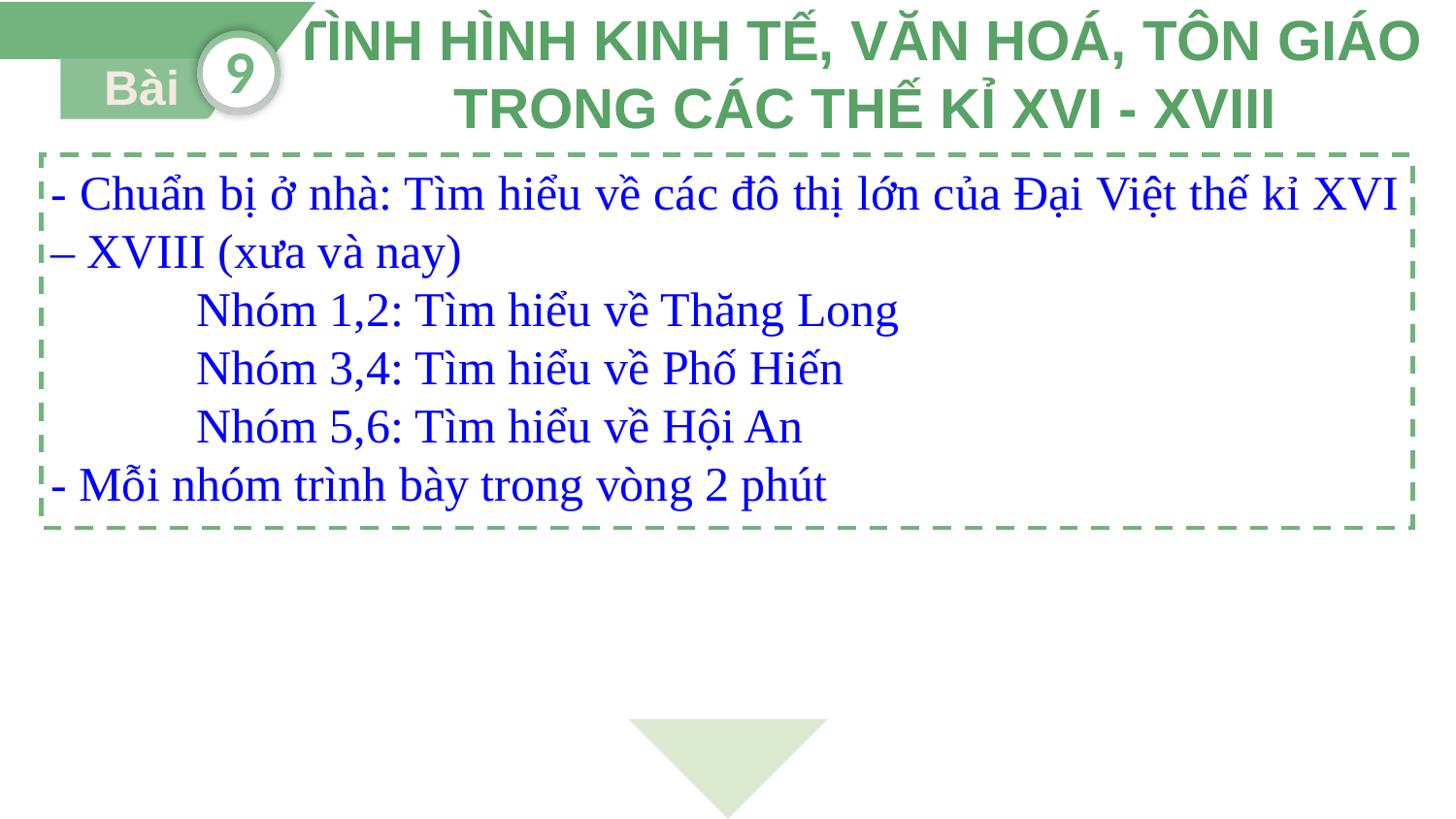

TÌNH HÌNH KINH TẾ, VĂN HOÁ, TÔN GIÁO
TRONG CÁC THẾ KỈ XVI - XVIII

9

Bài

- Chuẩn bị ở nhà: Tìm hiểu về các đô thị lớn của Đại Việt thế kỉ XVI – XVIII (xưa và nay)
	Nhóm 1,2: Tìm hiểu về Thăng Long
	Nhóm 3,4: Tìm hiểu về Phố Hiến
	Nhóm 5,6: Tìm hiểu về Hội An
- Mỗi nhóm trình bày trong vòng 2 phút